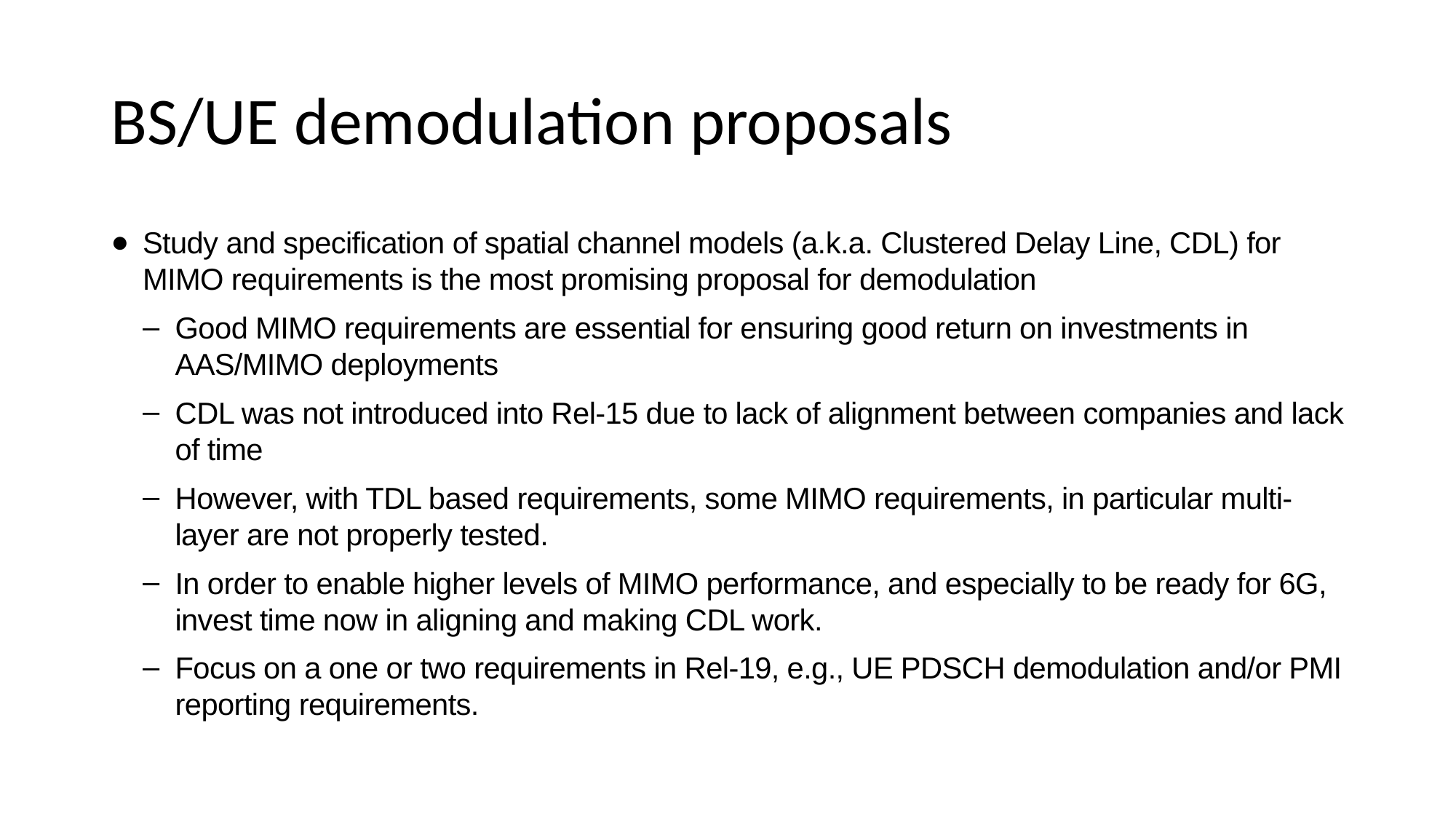

# BS/UE demodulation proposals
Study and specification of spatial channel models (a.k.a. Clustered Delay Line, CDL) for MIMO requirements is the most promising proposal for demodulation
Good MIMO requirements are essential for ensuring good return on investments in AAS/MIMO deployments
CDL was not introduced into Rel-15 due to lack of alignment between companies and lack of time
However, with TDL based requirements, some MIMO requirements, in particular multi-layer are not properly tested.
In order to enable higher levels of MIMO performance, and especially to be ready for 6G, invest time now in aligning and making CDL work.
Focus on a one or two requirements in Rel-19, e.g., UE PDSCH demodulation and/or PMI reporting requirements.